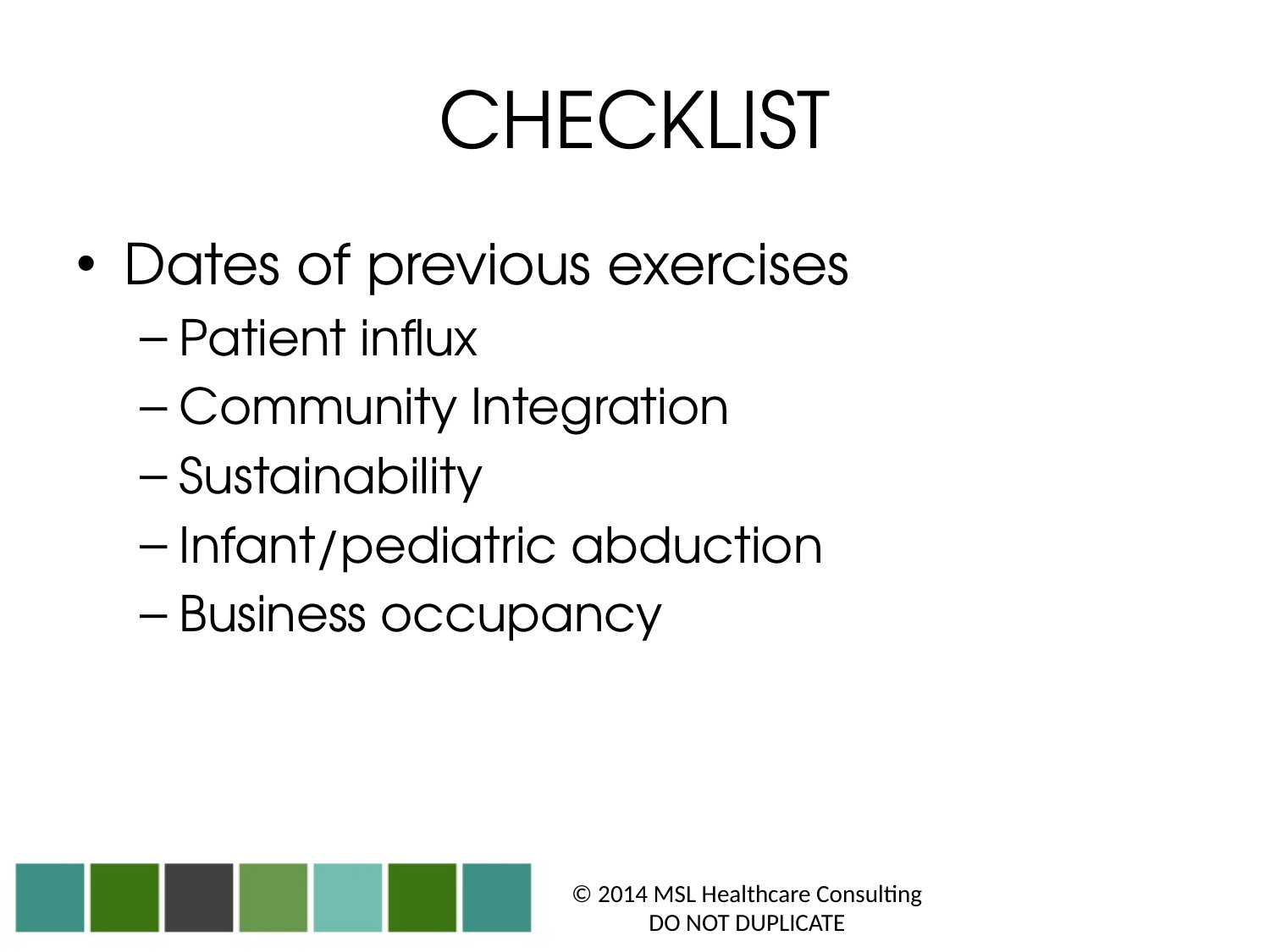

# CHECKLIST
Dates of previous exercises
Patient influx
Community Integration
Sustainability
Infant/pediatric abduction
Business occupancy
© 2014 MSL Healthcare Consulting
DO NOT DUPLICATE